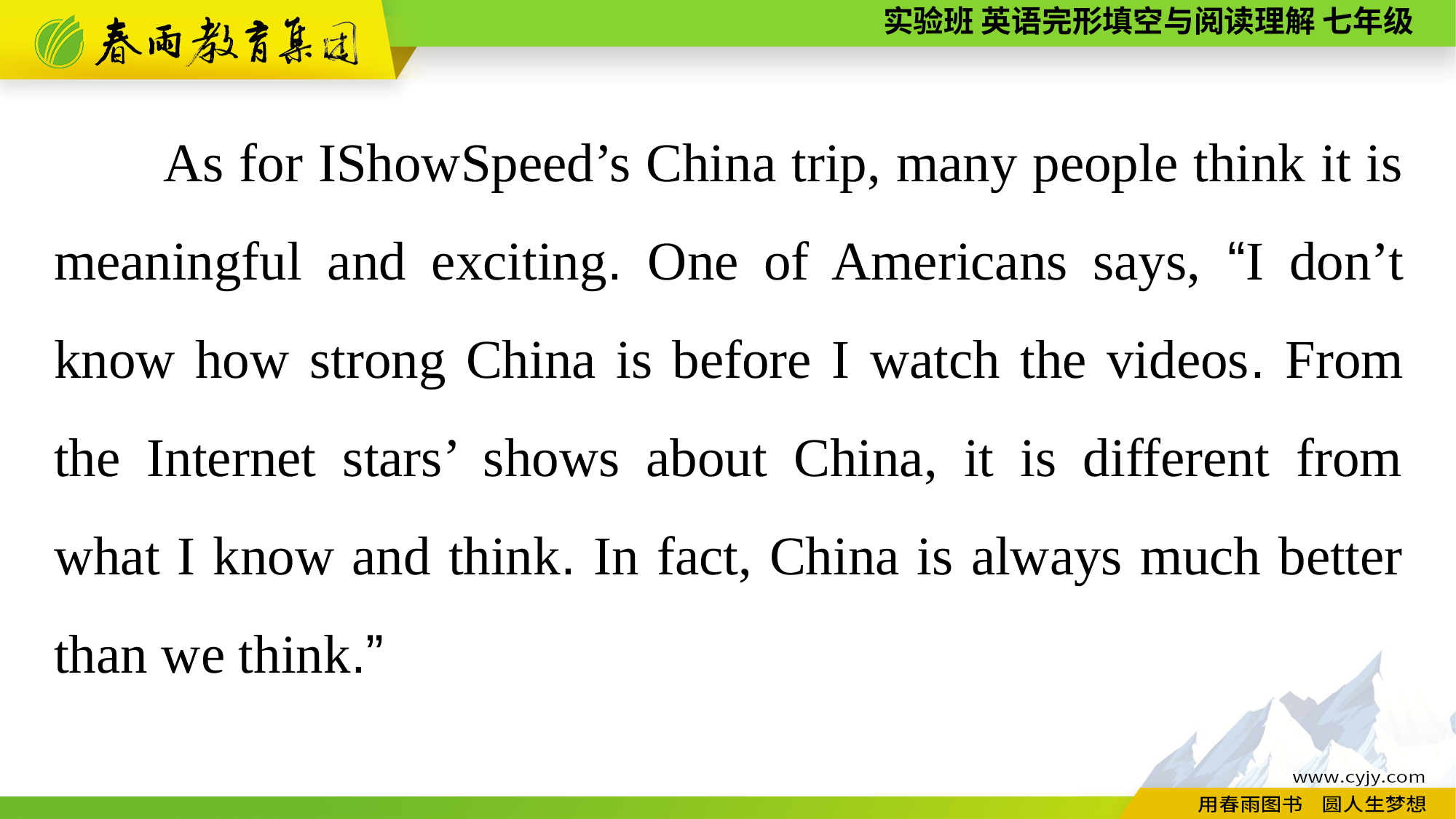

As for IShowSpeed’s China trip, many people think it is meaningful and exciting. One of Americans says, “I don’t know how strong China is before I watch the videos. From the Internet stars’ shows about China, it is different from what I know and think. In fact, China is always much better than we think.”